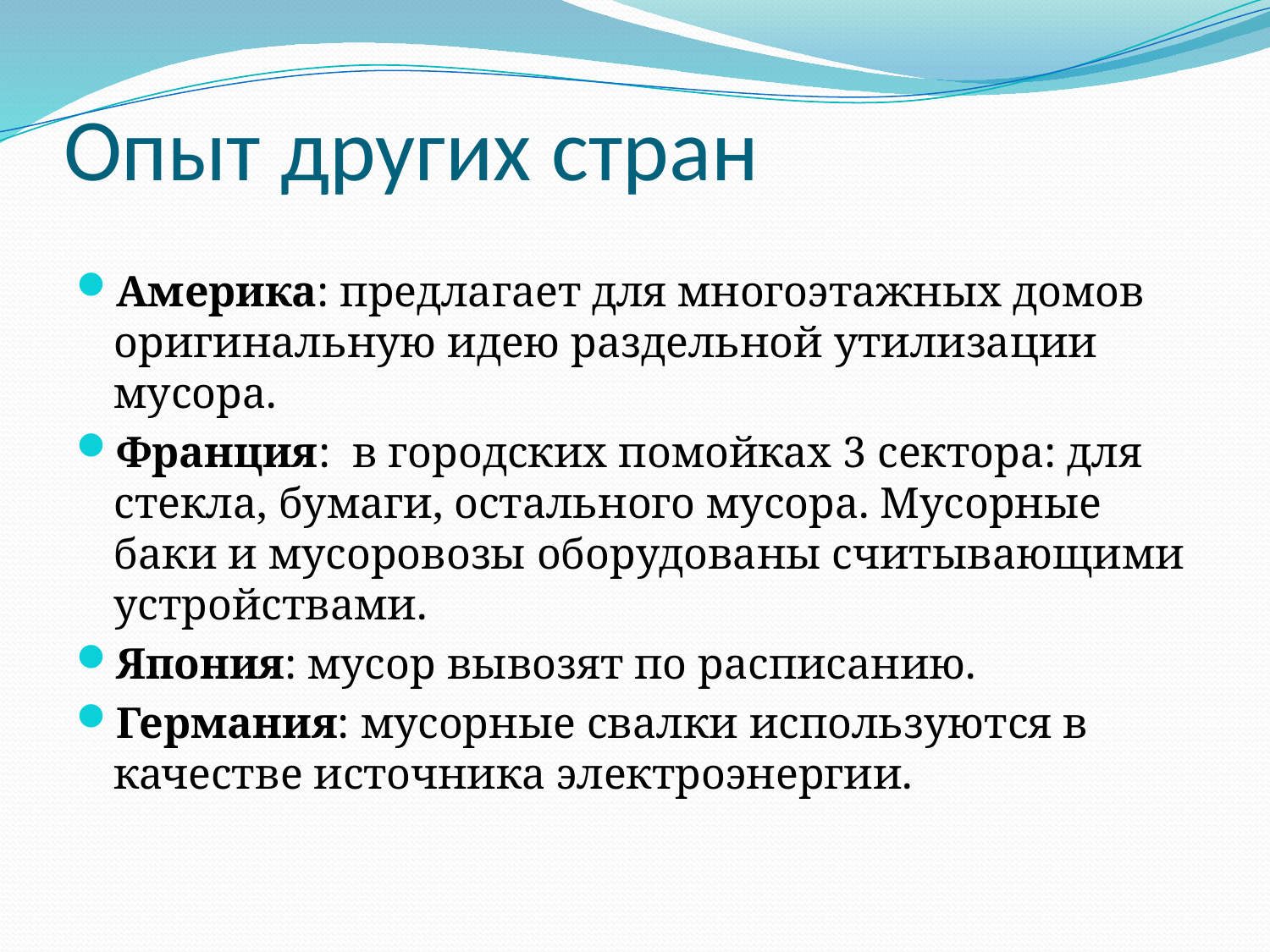

# Опыт других стран
Америка: предлагает для многоэтажных домов оригинальную идею раздельной утилизации мусора.
Франция:  в городских помойках 3 сектора: для стекла, бумаги, остального мусора. Мусорные баки и мусоровозы оборудованы считывающими устройствами.
Япония: мусор вывозят по расписанию.
Германия: мусорные свалки используются в качестве источника электроэнергии.